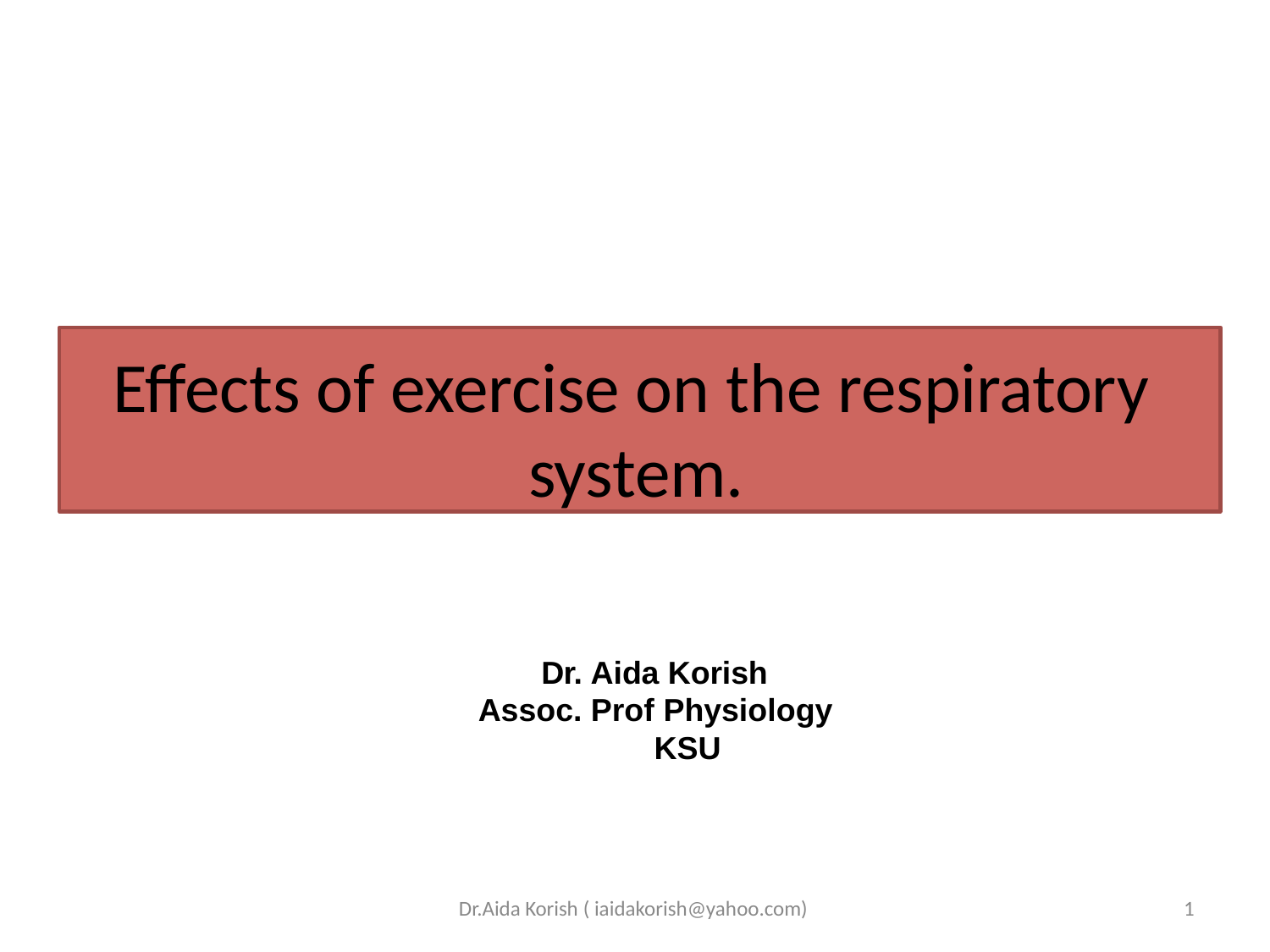

# Eﬀects of exercise on the respiratory  system.
Dr. Aida Korish  Assoc. Prof Physiology
KSU
Dr.Aida Korish ( iaidakorish@yahoo.com)
1